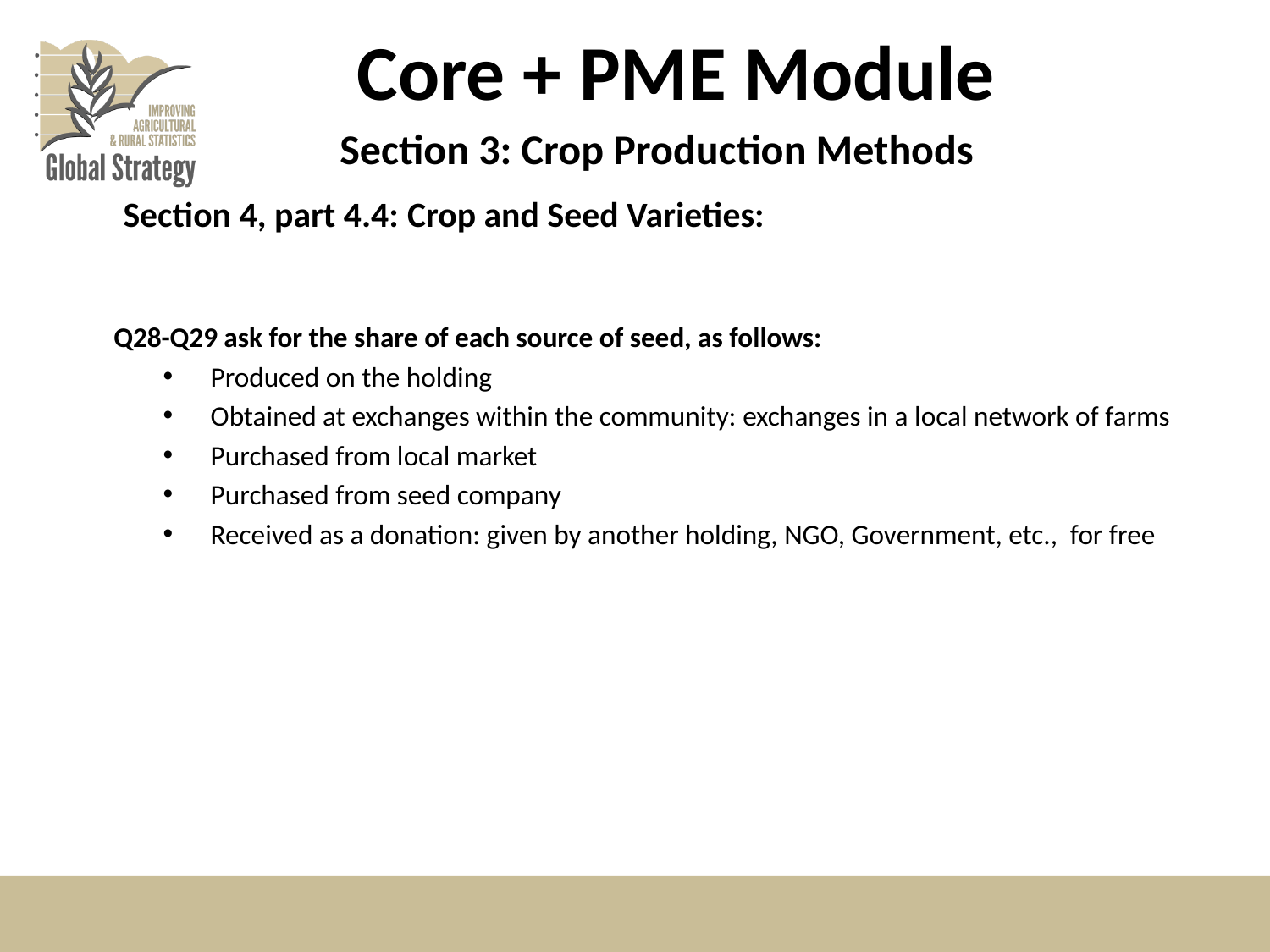

# Core + PME Module
Section 3: Crop Production Methods

Section 4, part 4.4: Crop and Seed Varieties:

 Q28-Q29 ask for the share of each source of seed, as follows:
Produced on the holding
Obtained at exchanges within the community: exchanges in a local network of farms
Purchased from local market
Purchased from seed company
Received as a donation: given by another holding, NGO, Government, etc.,  for free